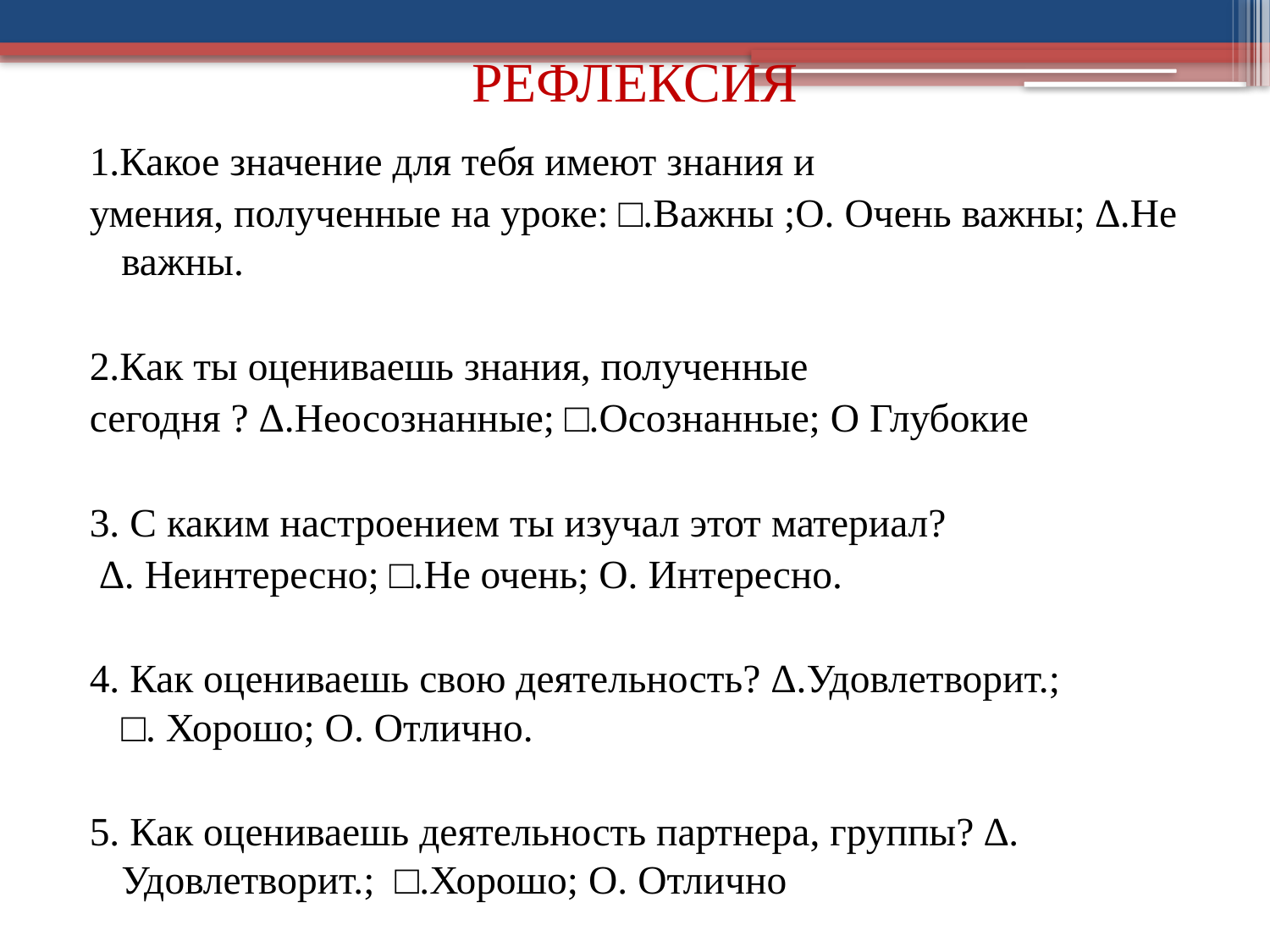

# РЕФЛЕКСИЯ
1.Какое значение для тебя имеют знания и
умения, полученные на уроке: □.Важны ;О. Очень важны; ∆.Не важны.

2.Как ты оцениваешь знания, полученные
сегодня ? Δ.Неосознанные; □.Осознанные; О Глубокие

3. С каким настроением ты изучал этот материал?
 ∆. Неинтересно; □.Не очень; О. Интересно.

4. Как оцениваешь свою деятельность? Δ.Удовлетворит.; □. Хорошо; О. Отлично.

5. Как оцениваешь деятельность партнера, группы? ∆. Удовлетворит.;  □.Хорошо; О. Отлично